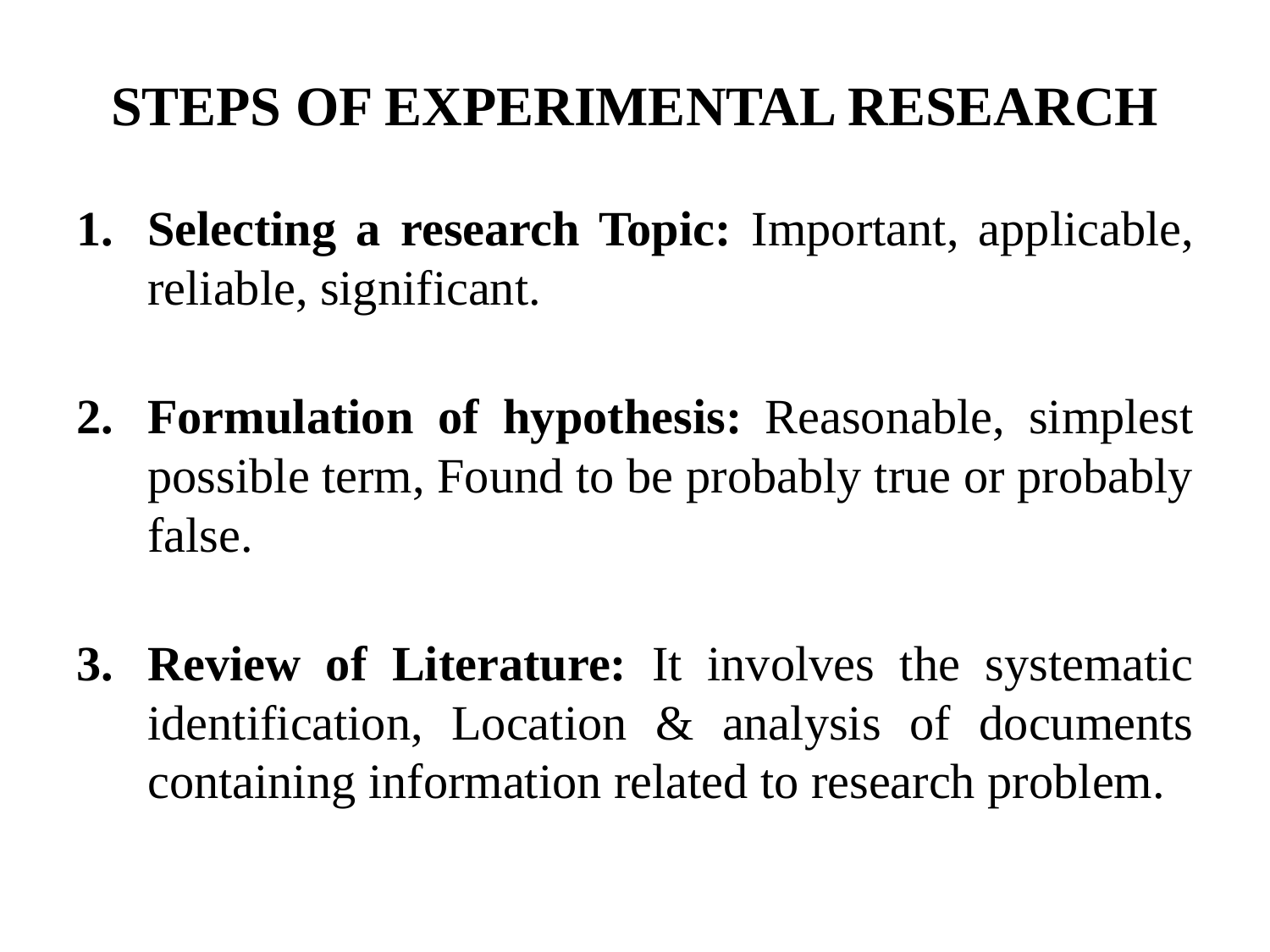

# STEPS OF EXPERIMENTAL RESEARCH
Selecting a research Topic: Important, applicable, reliable, significant.

Formulation of hypothesis: Reasonable, simplest possible term, Found to be probably true or probably false.

Review of Literature: It involves the systematic identification, Location & analysis of documents containing information related to research problem.